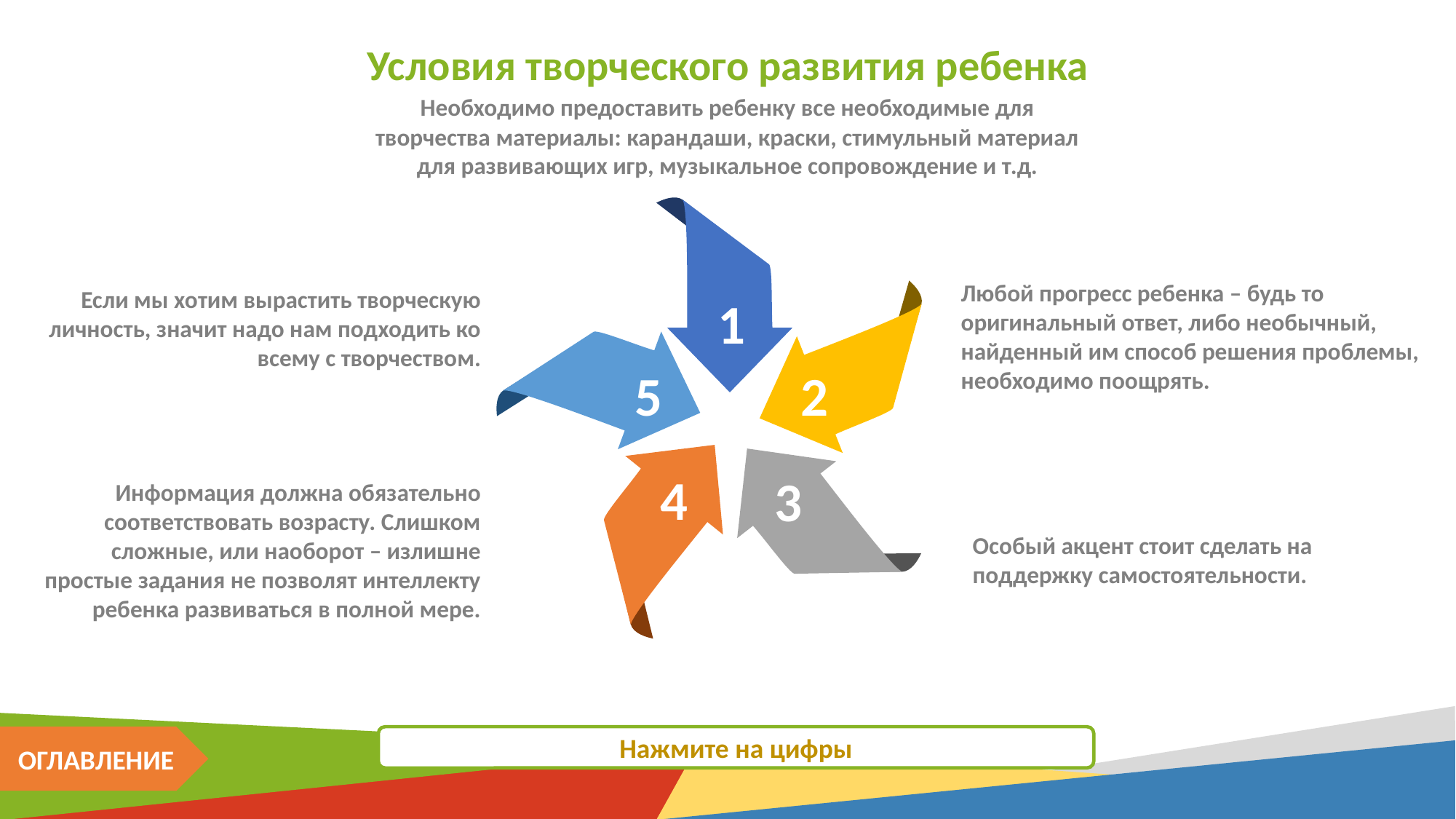

Условия творческого развития ребенка
Необходимо предоставить ребенку все необходимые для творчества материалы: карандаши, краски, стимульный материал для развивающих игр, музыкальное сопровождение и т.д.

Любой прогресс ребенка – будь то оригинальный ответ, либо необычный, найденный им способ решения проблемы, необходимо поощрять.
Если мы хотим вырастить творческую личность, значит надо нам подходить ко всему с творчеством.
1
2
5
4
3
Информация должна обязательно соответствовать возрасту. Слишком сложные, или наоборот – излишне простые задания не позволят интеллекту ребенка развиваться в полной мере.
Особый акцент стоит сделать на поддержку самостоятельности.

ОГЛАВЛЕНИЕ
Нажмите на цифры